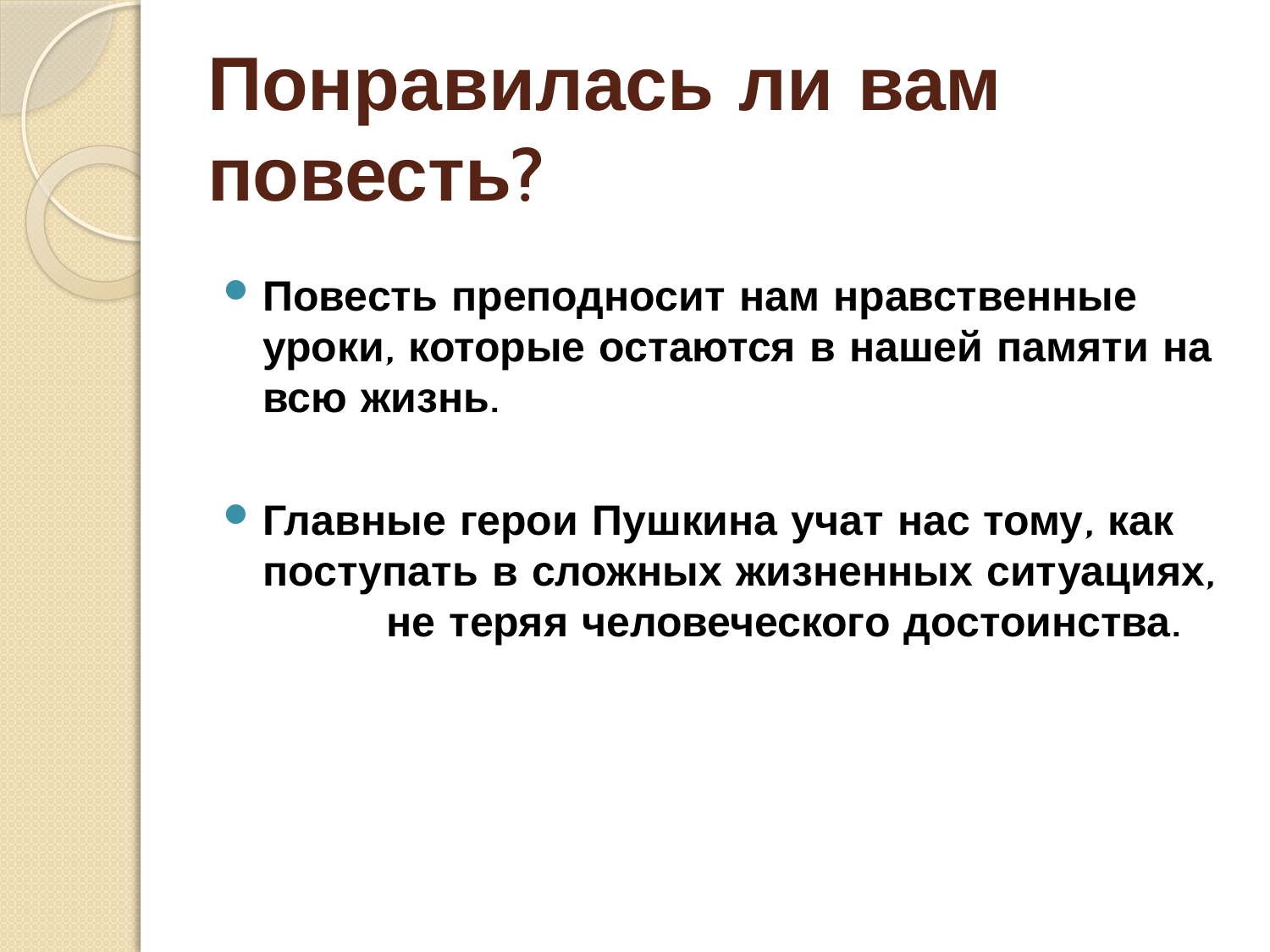

# Понравилась ли вам повесть?

Повесть преподносит нам нравственные уроки, которые остаются в нашей памяти на всю жизнь.

Главные герои Пушкина учат нас тому, как поступать в сложных жизненных ситуациях,          не теряя человеческого достоинства.